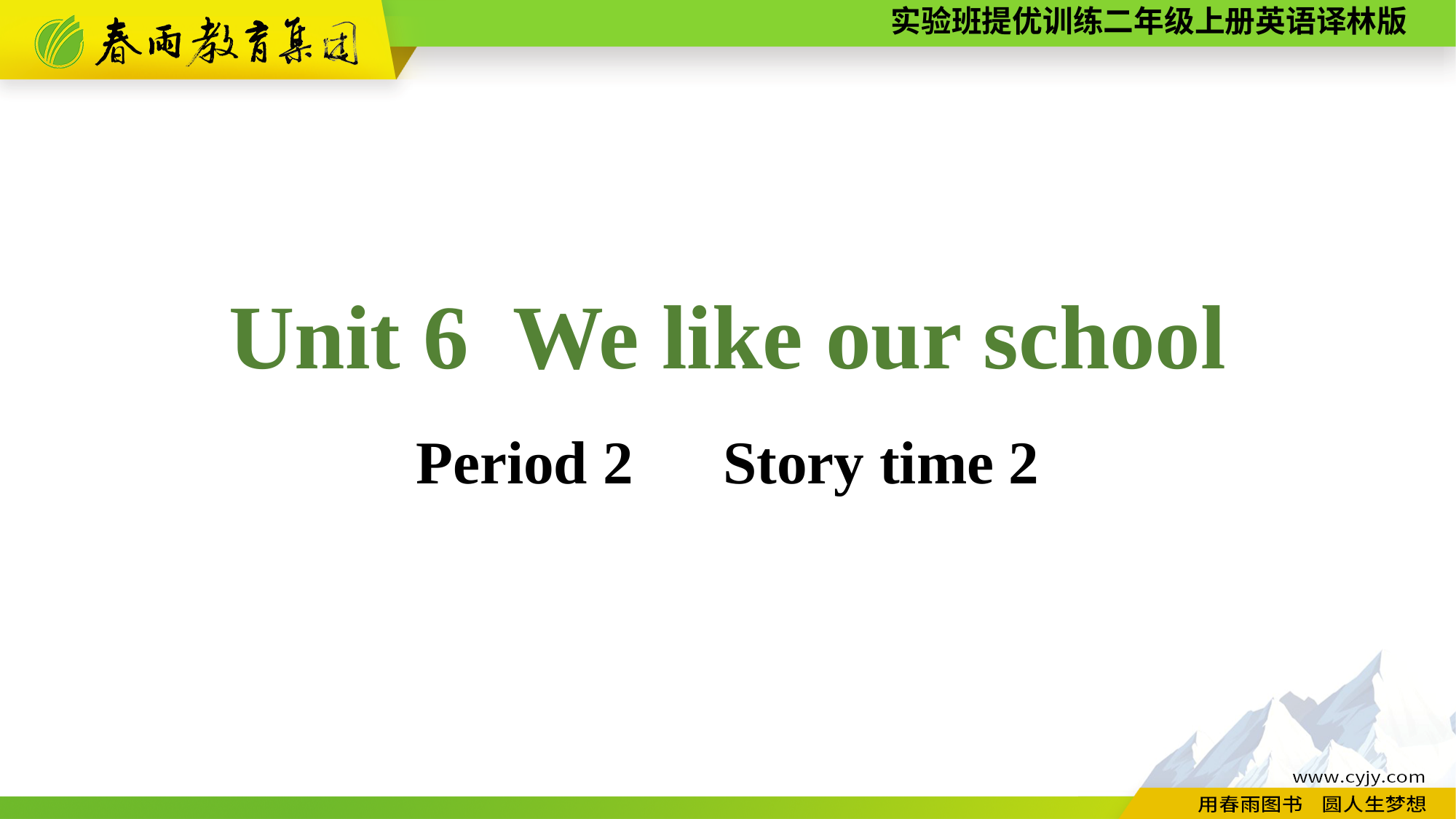

Unit 6  We like our school
Period 2　Story time 2